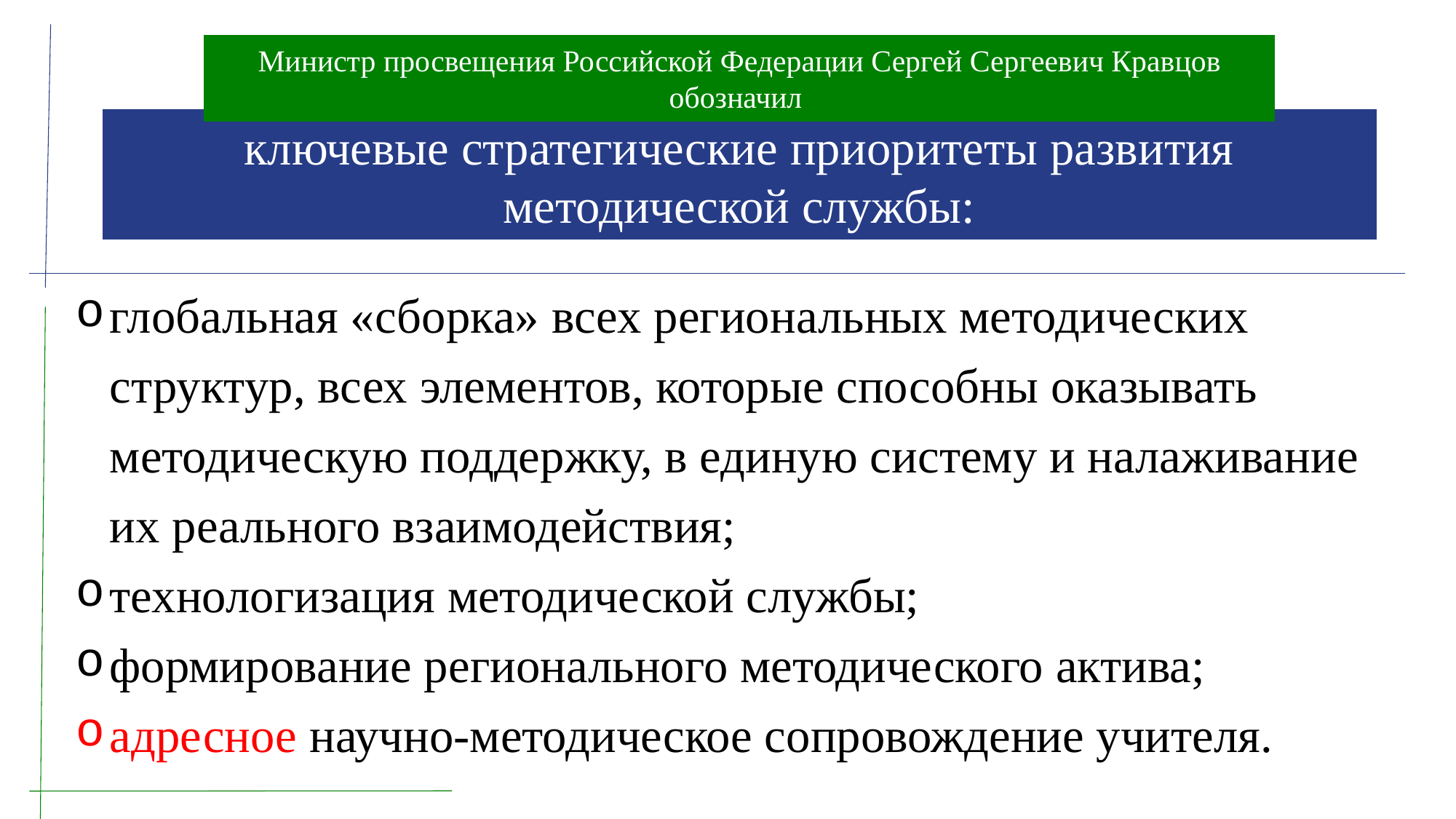

Министр просвещения Российской Федерации Сергей Сергеевич Кравцов обозначил
ключевые стратегические приоритеты развития методической службы:
глобальная «сборка» всех региональных методических структур, всех элементов, которые способны оказывать методическую поддержку, в единую систему и налаживание их реального взаимодействия;
технологизация методической службы;
формирование регионального методического актива;
адресное научно-методическое сопровождение учителя.